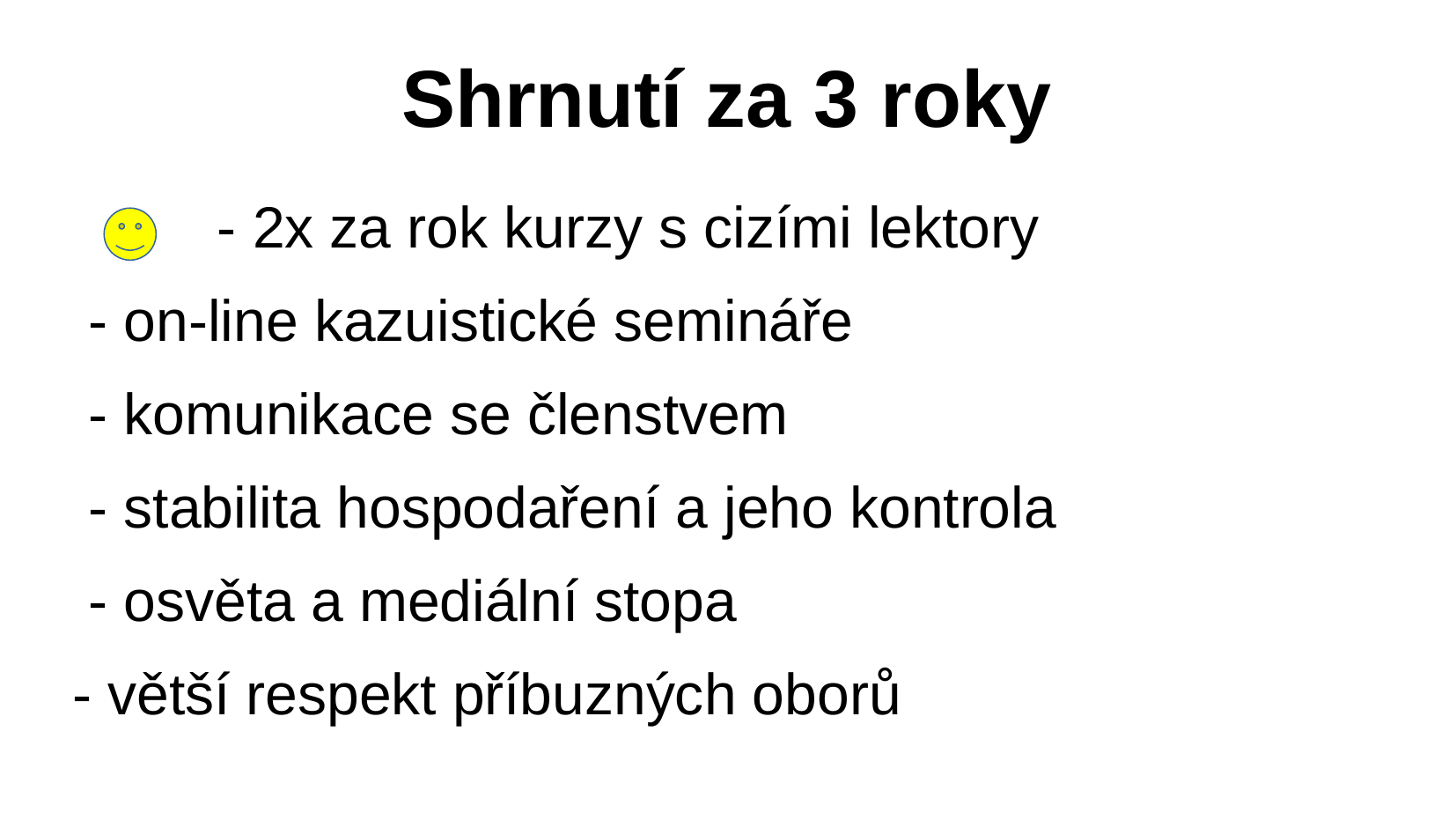

# Shrnutí za 3 roky
         - 2x za rok kurzy s cizími lektory
 - on-line kazuistické semináře
 - komunikace se členstvem
 - stabilita hospodaření a jeho kontrola
 - osvěta a mediální stopa
- větší respekt příbuzných oborů